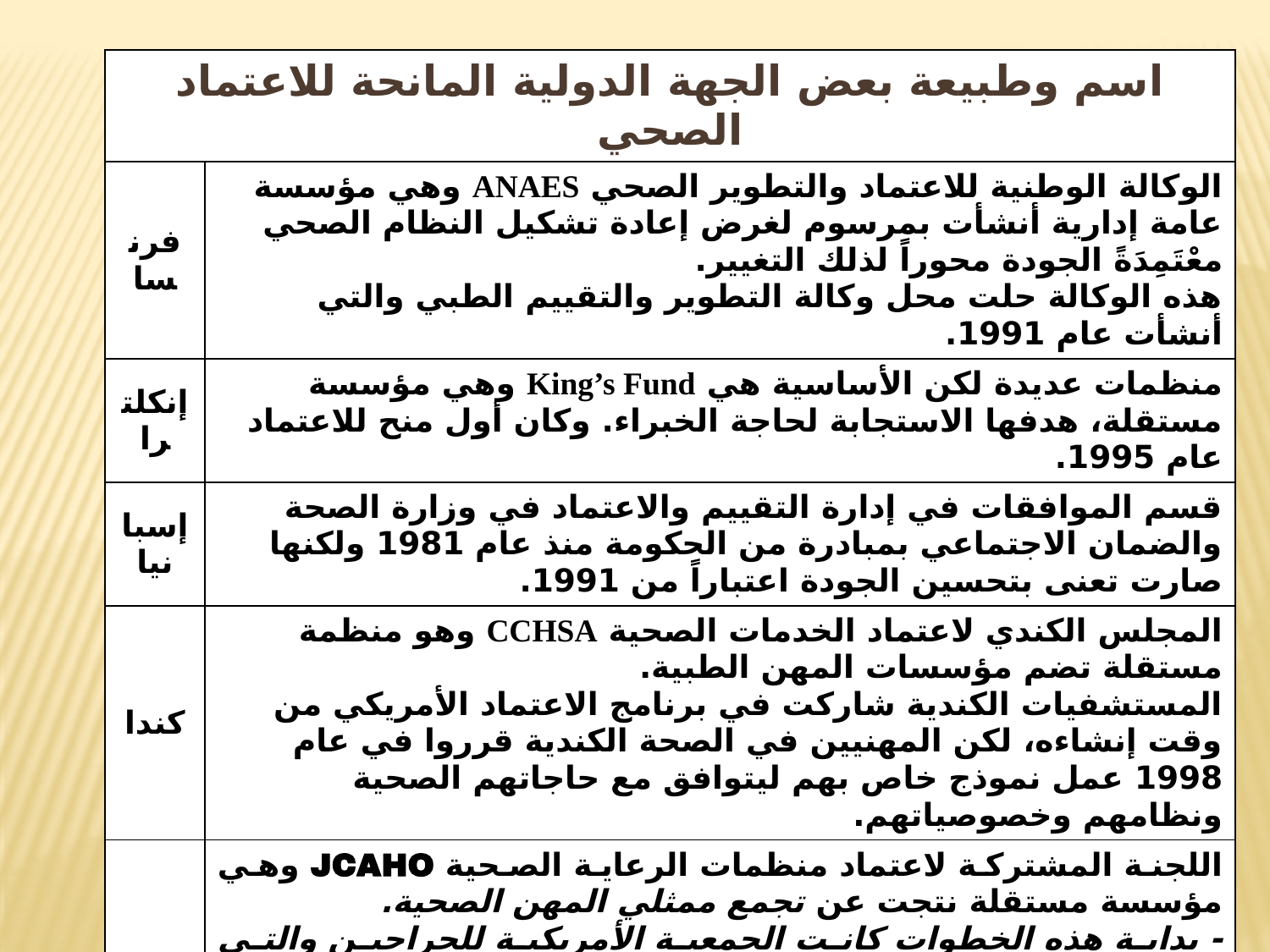

| اسم وطبيعة بعض الجهة الدولية المانحة للاعتماد الصحي |  |
| --- | --- |
| فرنسا | الوكالة الوطنية للاعتماد والتطوير الصحي ANAES وهي مؤسسة عامة إدارية أنشأت بمرسوم لغرض إعادة تشكيل النظام الصحي معْتَمِدَةً الجودة محوراً لذلك التغيير. هذه الوكالة حلت محل وكالة التطوير والتقييم الطبي والتي أنشأت عام 1991. |
| إنكلترا | منظمات عديدة لكن الأساسية هي King’s Fund وهي مؤسسة مستقلة، هدفها الاستجابة لحاجة الخبراء. وكان أول منح للاعتماد عام 1995. |
| إسبانيا | قسم الموافقات في إدارة التقييم والاعتماد في وزارة الصحة والضمان الاجتماعي بمبادرة من الحكومة منذ عام 1981 ولكنها صارت تعنى بتحسين الجودة اعتباراً من 1991. |
| كندا | المجلس الكندي لاعتماد الخدمات الصحية CCHSA وهو منظمة مستقلة تضم مؤسسات المهن الطبية. المستشفيات الكندية شاركت في برنامج الاعتماد الأمريكي من وقت إنشاءه، لكن المهنيين في الصحة الكندية قرروا في عام 1998 عمل نموذج خاص بهم ليتوافق مع حاجاتهم الصحية ونظامهم وخصوصياتهم. |
| USA | اللجنة المشتركة لاعتماد منظمات الرعاية الصحية JCAHO وهي مؤسسة مستقلة نتجت عن تجمع ممثلي المهن الصحية. - بداية هذه الخطوات كانت الجمعية الأمريكية للجراحين والتي عرفت منذ بداية القرن الماضي الحد الأدنى من معايير الجودة لعلاج المريض في المستشفى. - تم اجتماع عدد آخر من المهن الطبية مع هذه الجمعية عام 1950. - تم وضع تصور لبرنامج الجودة عام 1970. - تم وضع برنامج للتحسين المستمر عام 1980. |
72